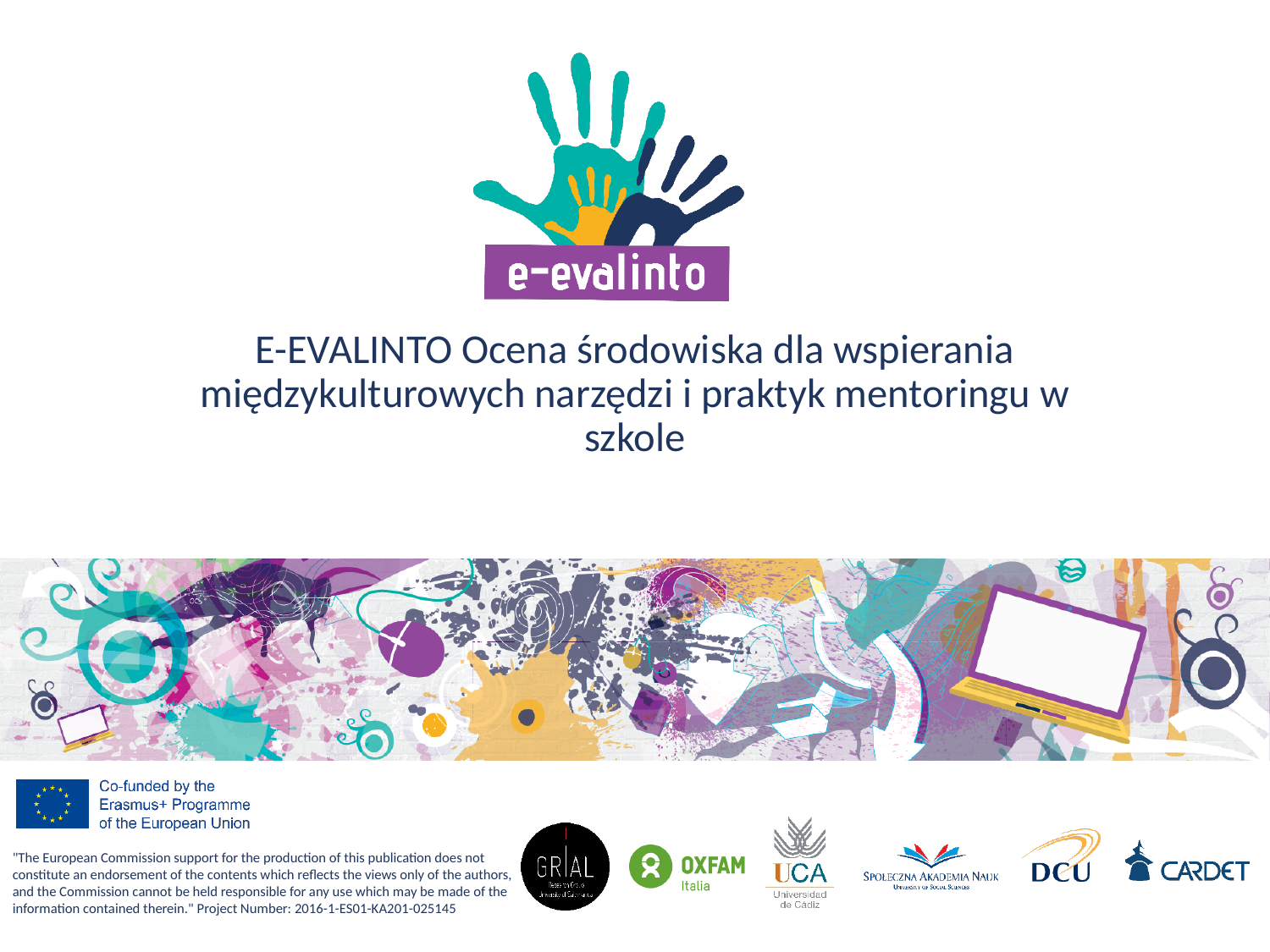

# E-EVALINTO Ocena środowiska dla wspierania międzykulturowych narzędzi i praktyk mentoringu w szkole